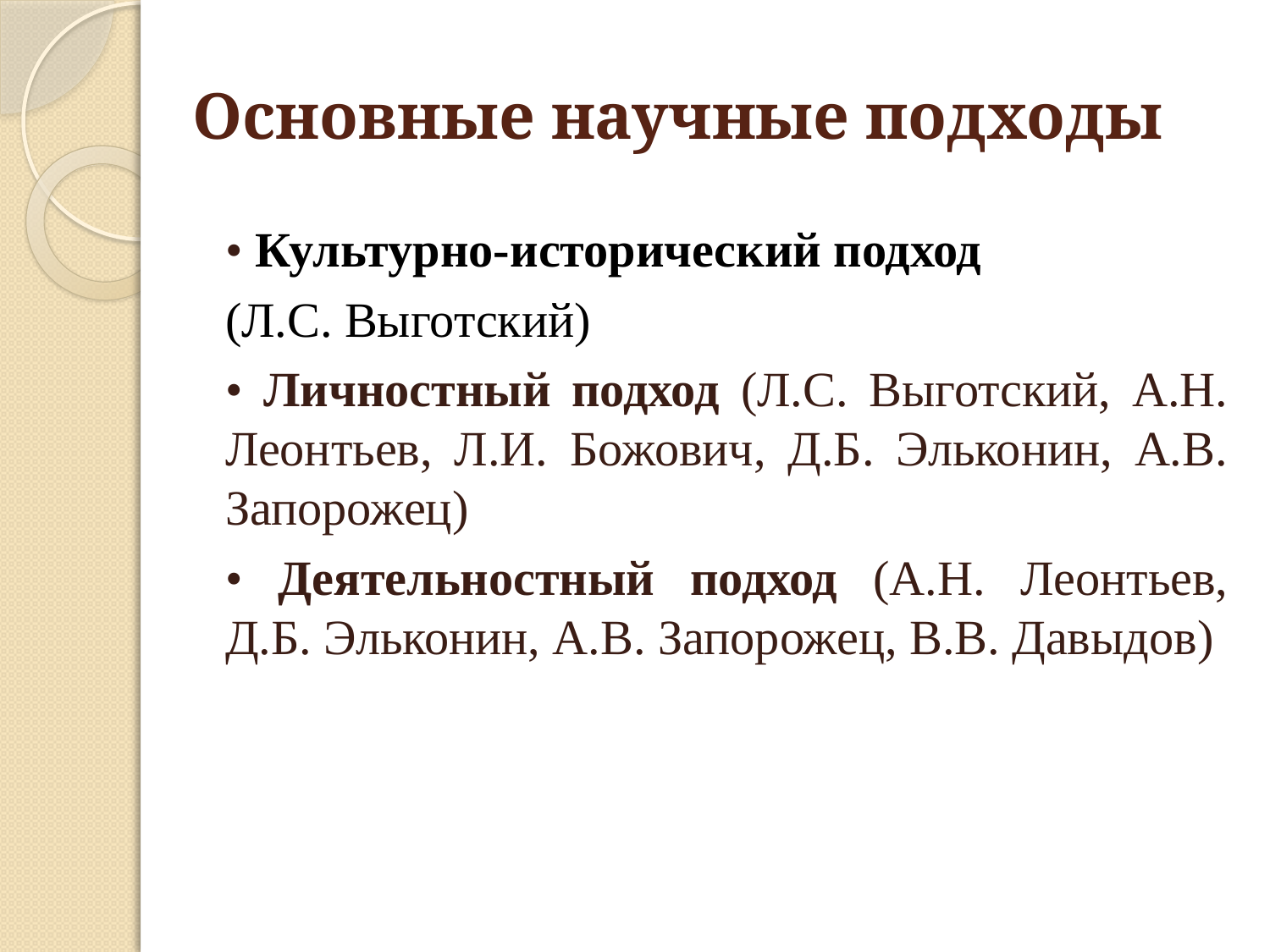

# Основные научные подходы
• Культурно-исторический подход
(Л.С. Выготский)
• Личностный подход (Л.С. Выготский, А.Н. Леонтьев, Л.И. Божович, Д.Б. Эльконин, А.В. Запорожец)
• Деятельностный подход (А.Н. Леонтьев, Д.Б. Эльконин, А.В. Запорожец, В.В. Давыдов)